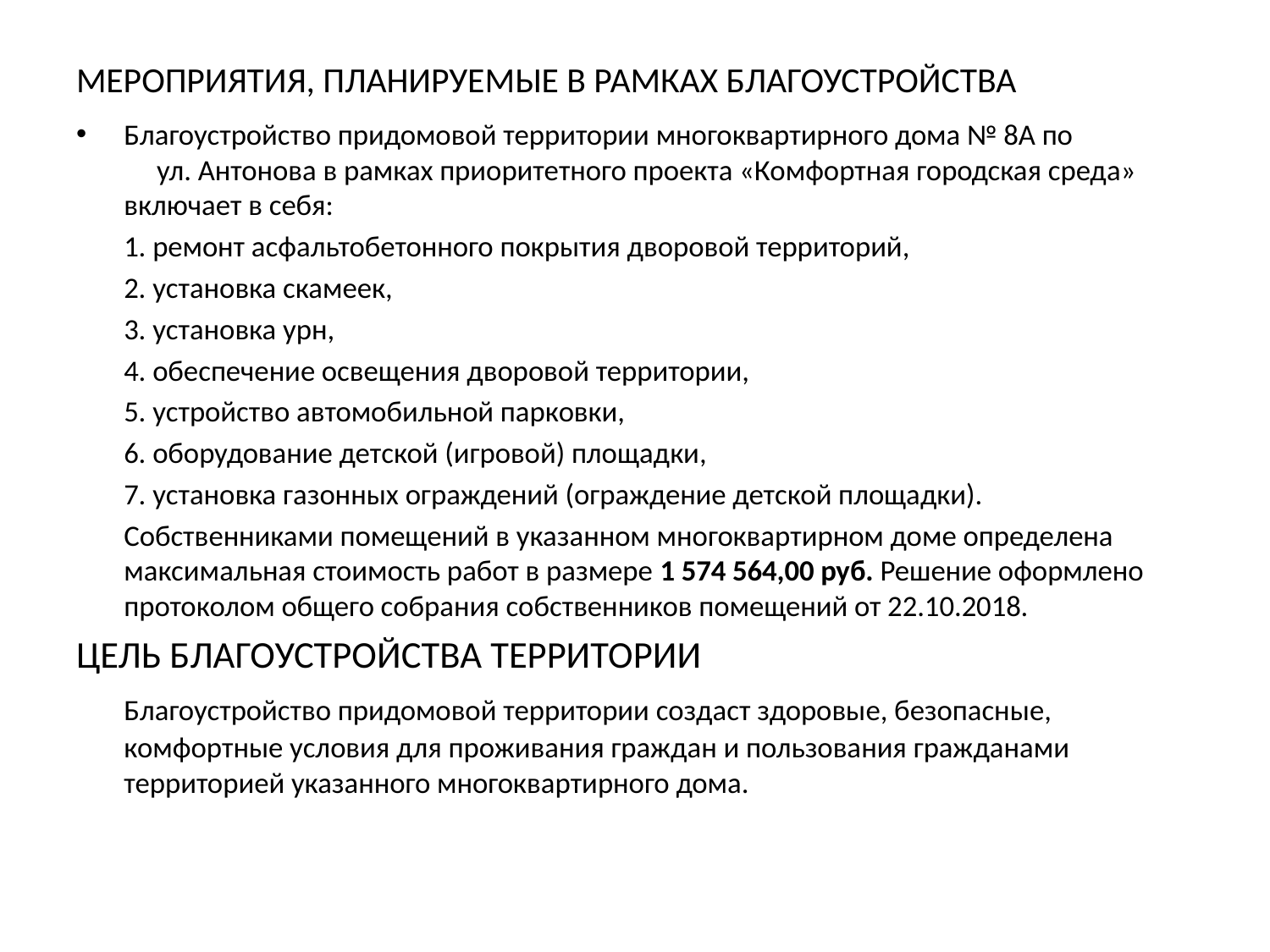

# МЕРОПРИЯТИЯ, ПЛАНИРУЕМЫЕ В РАМКАХ БЛАГОУСТРОЙСТВА
Благоустройство придомовой территории многоквартирного дома № 8А по                        ул. Антонова в рамках приоритетного проекта «Комфортная городская среда» включает в себя:
	1. ремонт асфальтобетонного покрытия дворовой территорий,
	2. установка скамеек,
	3. установка урн,
	4. обеспечение освещения дворовой территории,
	5. устройство автомобильной парковки,
	6. оборудование детской (игровой) площадки,
	7. установка газонных ограждений (ограждение детской площадки).
	Собственниками помещений в указанном многоквартирном доме определена максимальная стоимость работ в размере 1 574 564,00 руб. Решение оформлено протоколом общего собрания собственников помещений от 22.10.2018.
ЦЕЛЬ БЛАГОУСТРОЙСТВА ТЕРРИТОРИИ
	Благоустройство придомовой территории создаст здоровые, безопасные, комфортные условия для проживания граждан и пользования гражданами территорией указанного многоквартирного дома.